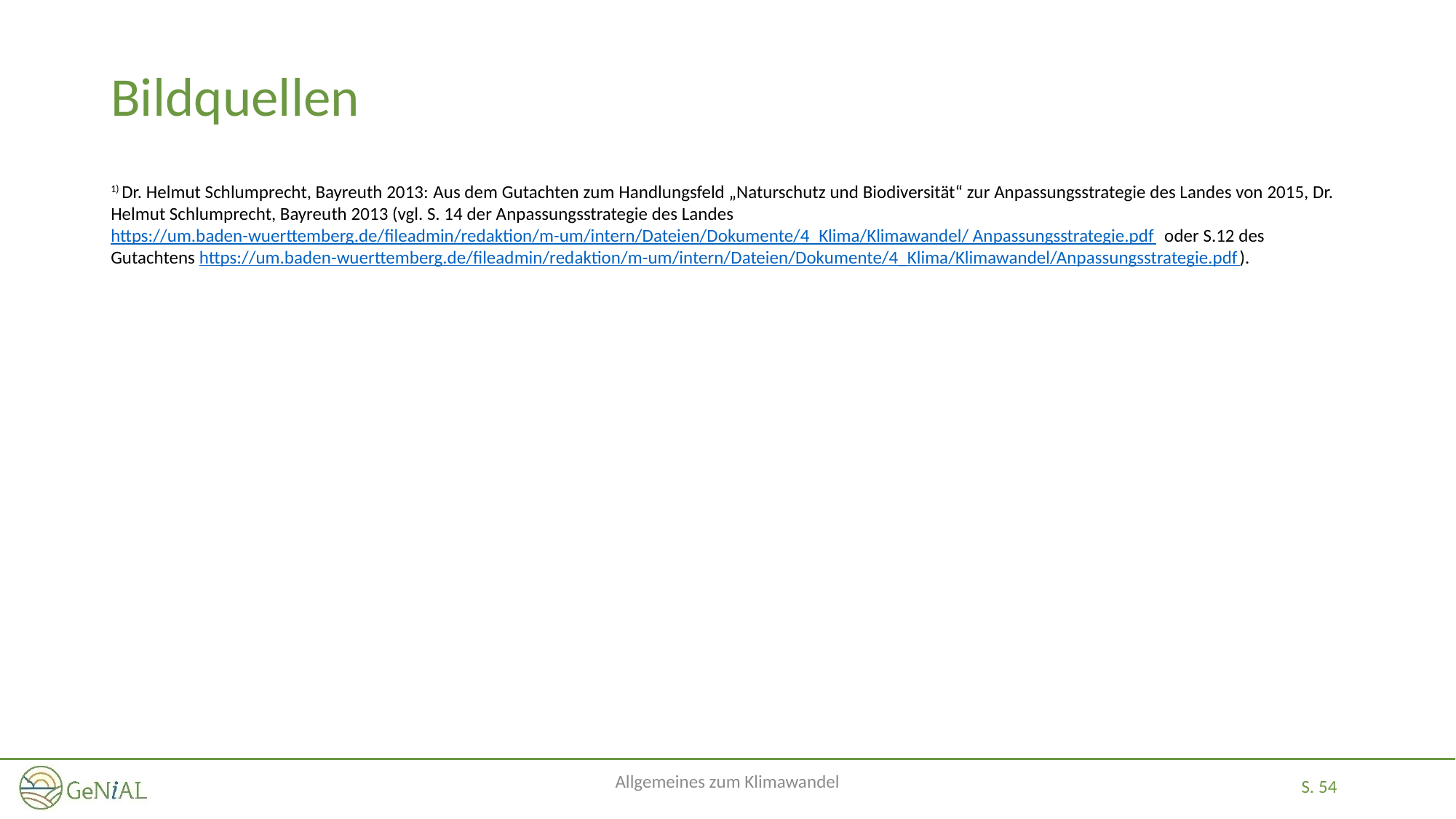

# Bildquellen
1) Dr. Helmut Schlumprecht, Bayreuth 2013: Aus dem Gutachten zum Handlungsfeld „Naturschutz und Biodiversität“ zur Anpassungsstrategie des Landes von 2015, Dr. Helmut Schlumprecht, Bayreuth 2013 (vgl. S. 14 der Anpassungsstrategie des Landes https://um.baden-wuerttemberg.de/fileadmin/redaktion/m-um/intern/Dateien/Dokumente/4_Klima/Klimawandel/ Anpassungsstrategie.pdf  oder S.12 des Gutachtens https://um.baden-wuerttemberg.de/fileadmin/redaktion/m-um/intern/Dateien/Dokumente/4_Klima/Klimawandel/Anpassungsstrategie.pdf).

Allgemeines zum Klimawandel